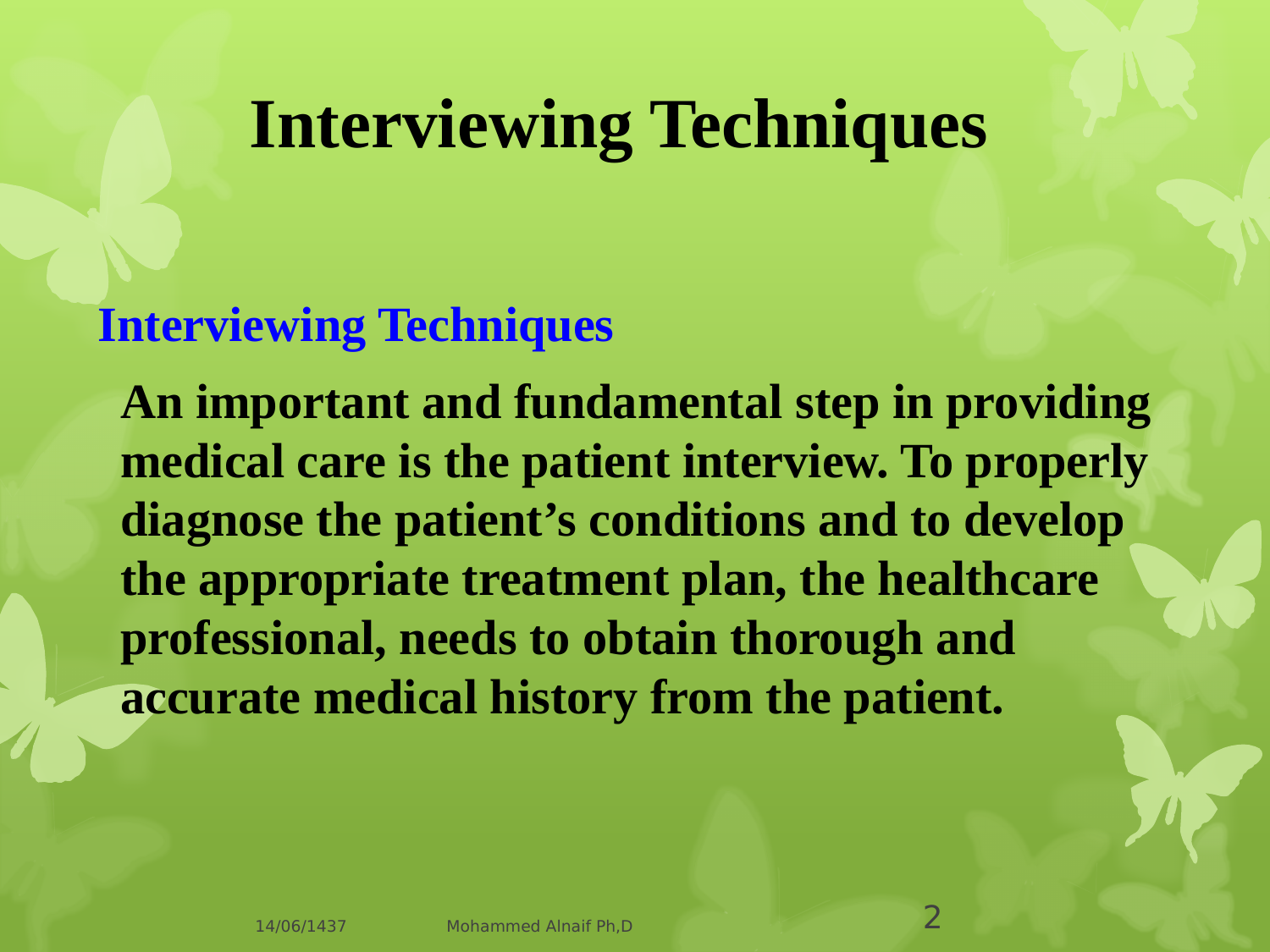

# Interviewing Techniques
Interviewing Techniques
An important and fundamental step in providing medical care is the patient interview. To properly diagnose the patient’s conditions and to develop the appropriate treatment plan, the healthcare professional, needs to obtain thorough and accurate medical history from the patient.

14/06/1437
Mohammed Alnaif Ph,D
2